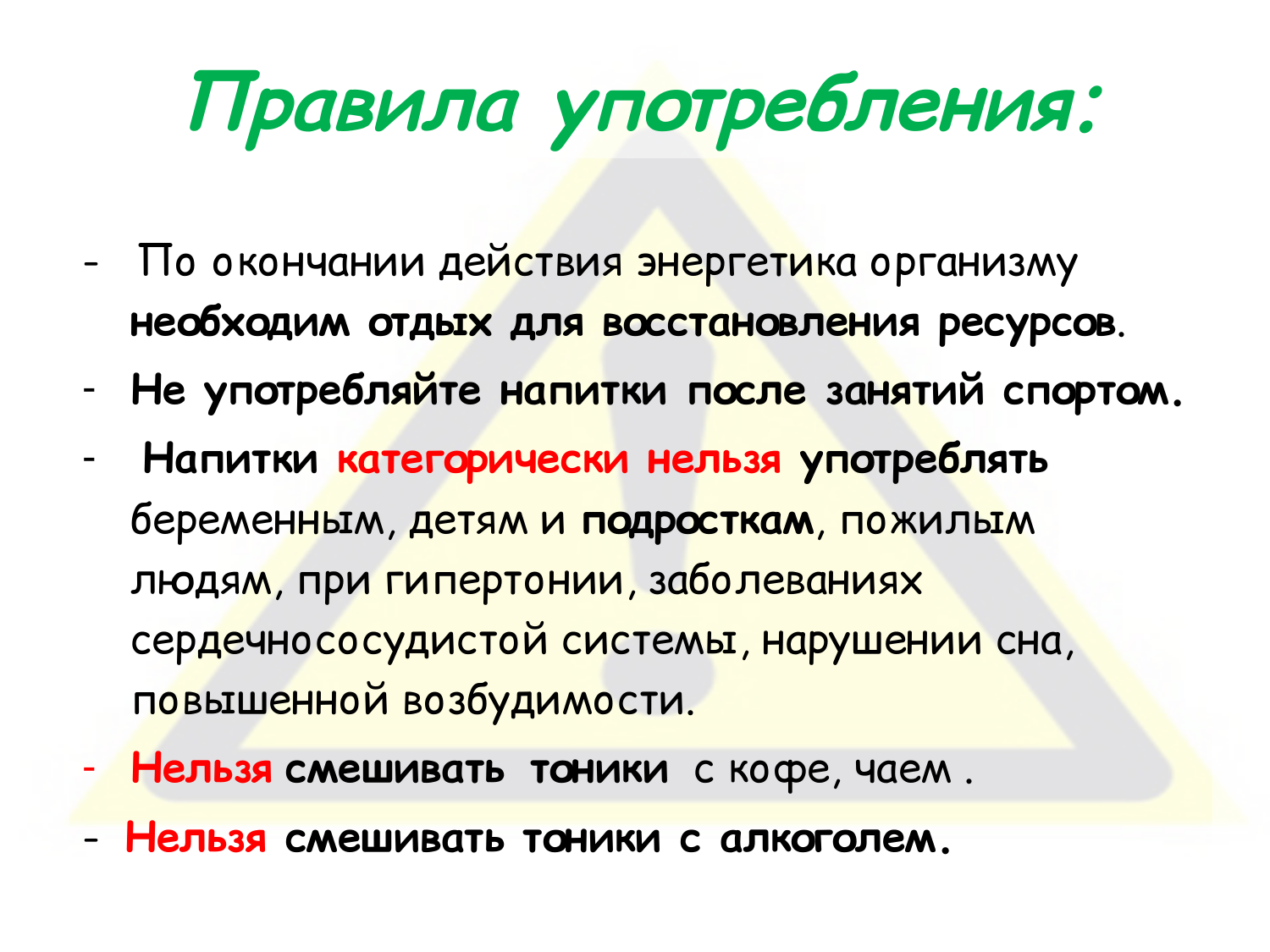

# Правила употребления:

-   По окончании действия энергетика организму необходим отдых для восстановления ресурсов.
Не употребляйте напитки после занятий спортом.
 Напитки категорически нельзя употреблять беременным, детям и подросткам, пожилым людям, при гипертонии, заболеваниях сердечнососудистой системы, нарушении сна, повышенной возбудимости.
Нельзя смешивать  тоники  с кофе, чаем .
-  Нельзя смешивать тоники с алкоголем.